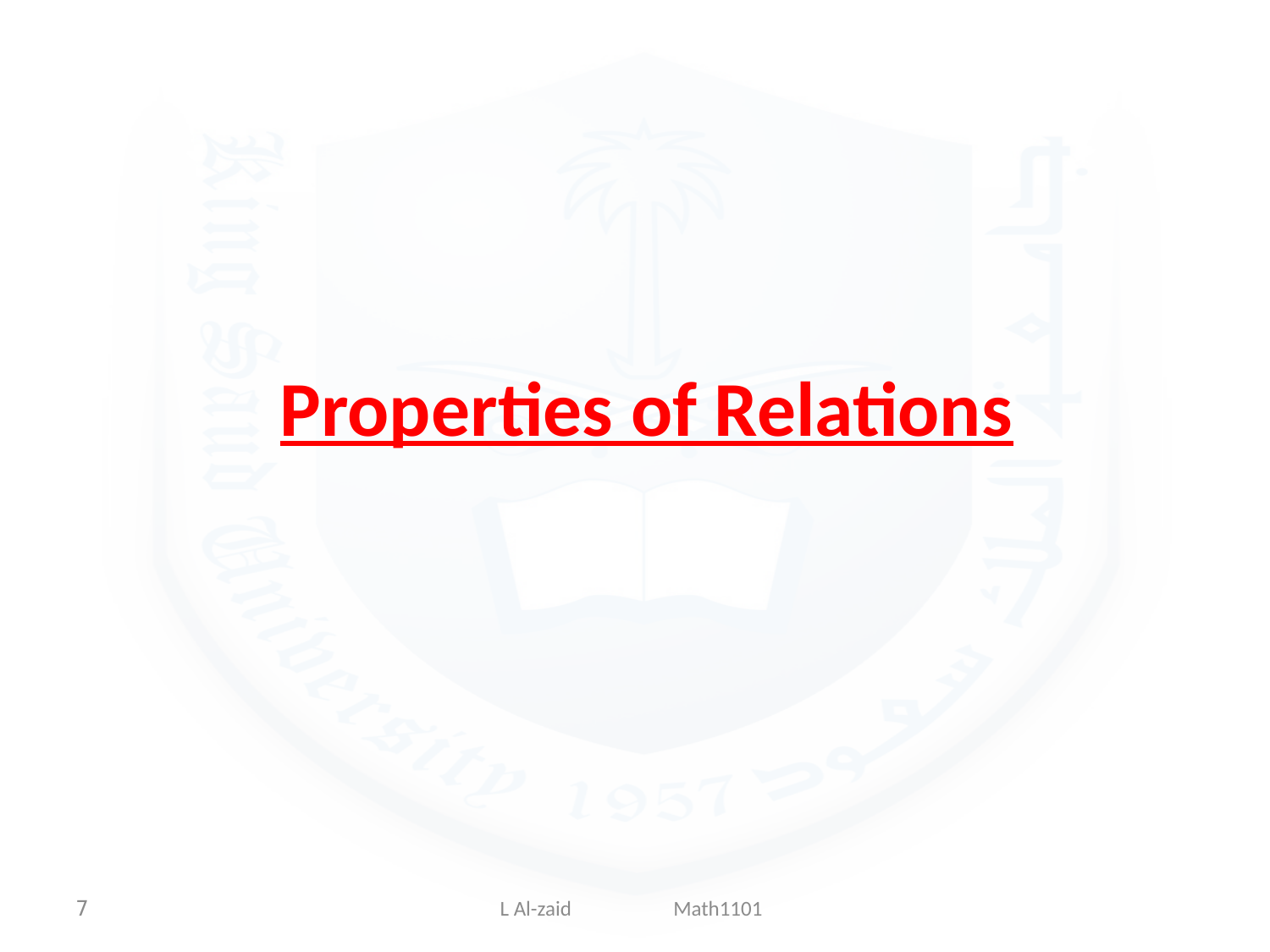

# Properties of Relations
7
 L Al-zaid                     Math1101